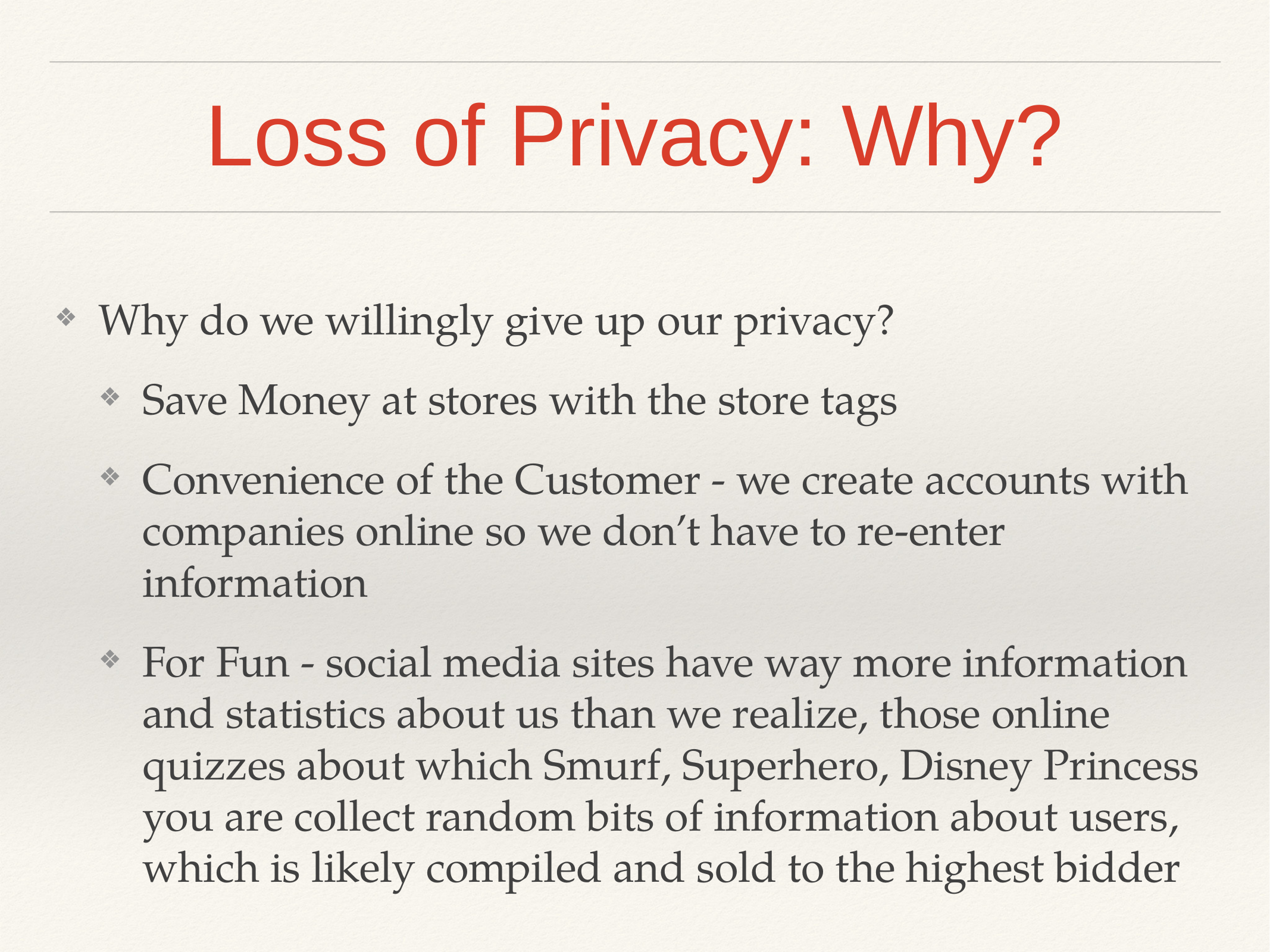

# Loss of Privacy: Why?
Why do we willingly give up our privacy?
Save Money at stores with the store tags
Convenience of the Customer - we create accounts with companies online so we don’t have to re-enter information
For Fun - social media sites have way more information and statistics about us than we realize, those online quizzes about which Smurf, Superhero, Disney Princess you are collect random bits of information about users, which is likely compiled and sold to the highest bidder